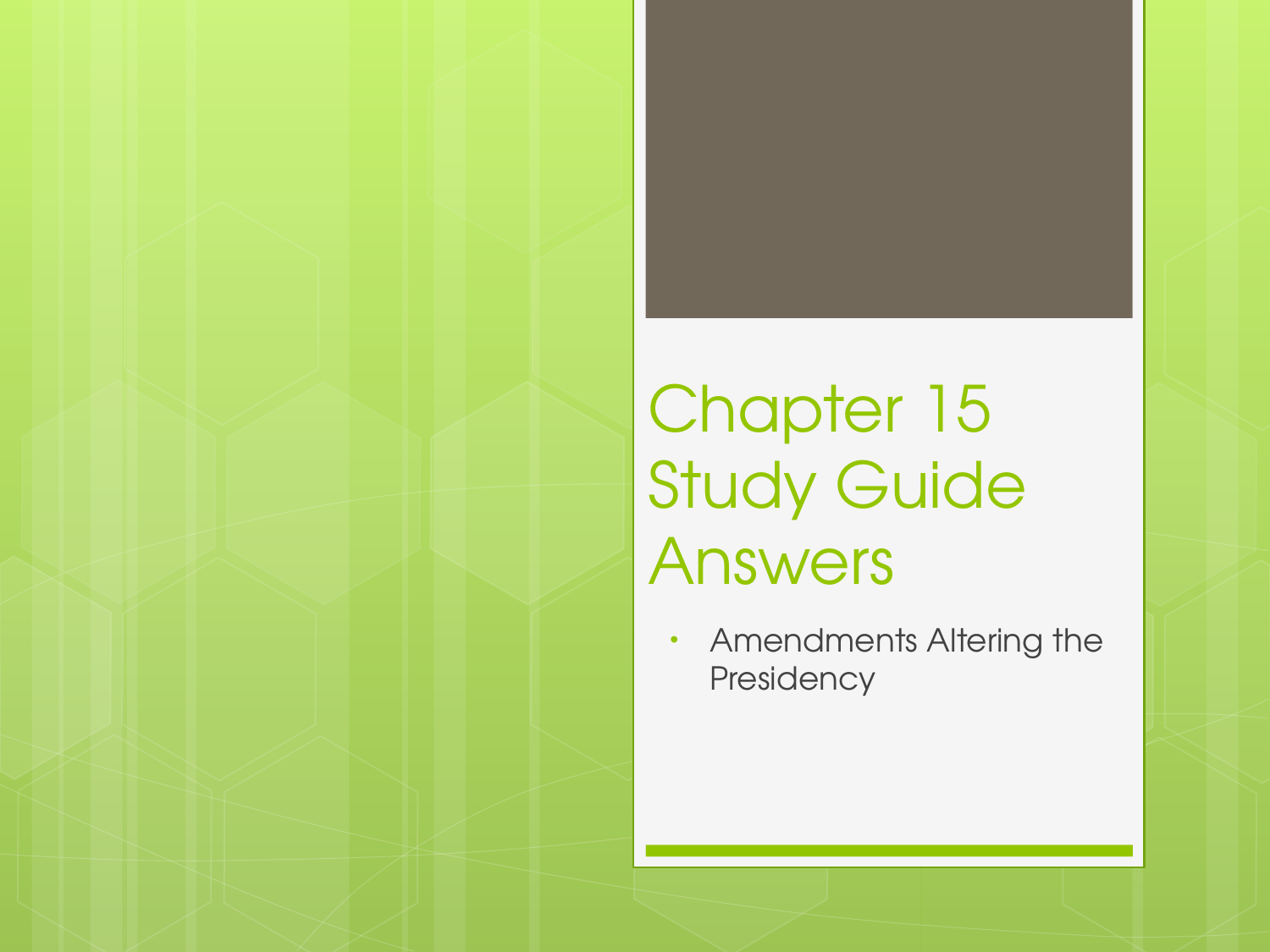

# Chapter 15 Study Guide Answers
Amendments Altering the Presidency